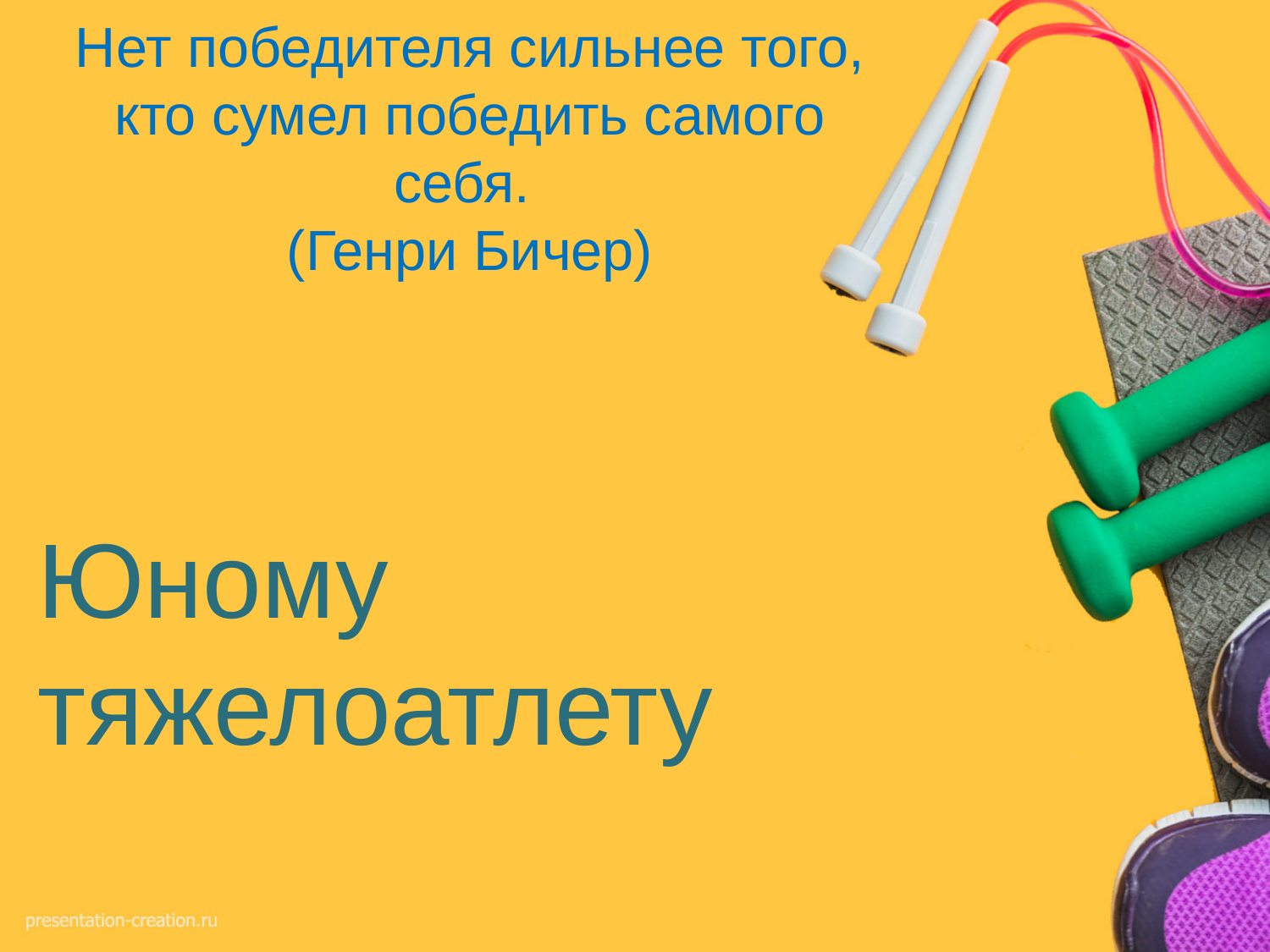

# Нет победителя сильнее того, кто сумел победить самого себя. (Генри Бичер)
Юному тяжелоатлету